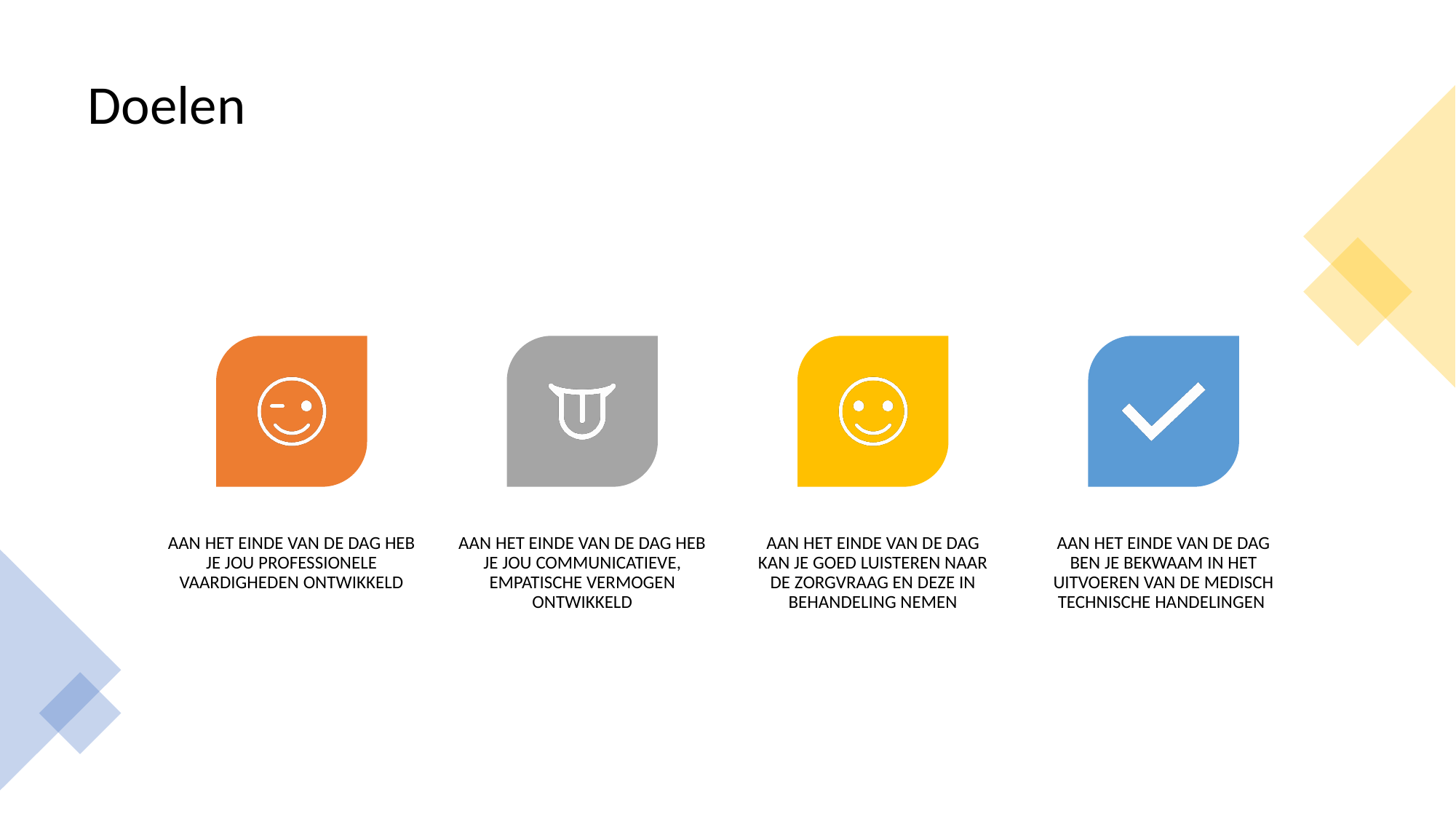

# Doelen

Aan het einde van de dag heb je jou professionele vaardigheden ontwikkeld
Aan het einde van de dag heb je jou communicatieve, empatische vermogen ontwikkeld
Aan het einde van de dag kan je goed luisteren naar de zorgvraag en deze in behandeling nemen
Aan het einde van de dag ben je bekwaam in het uitvoeren van de medisch technische handelingen